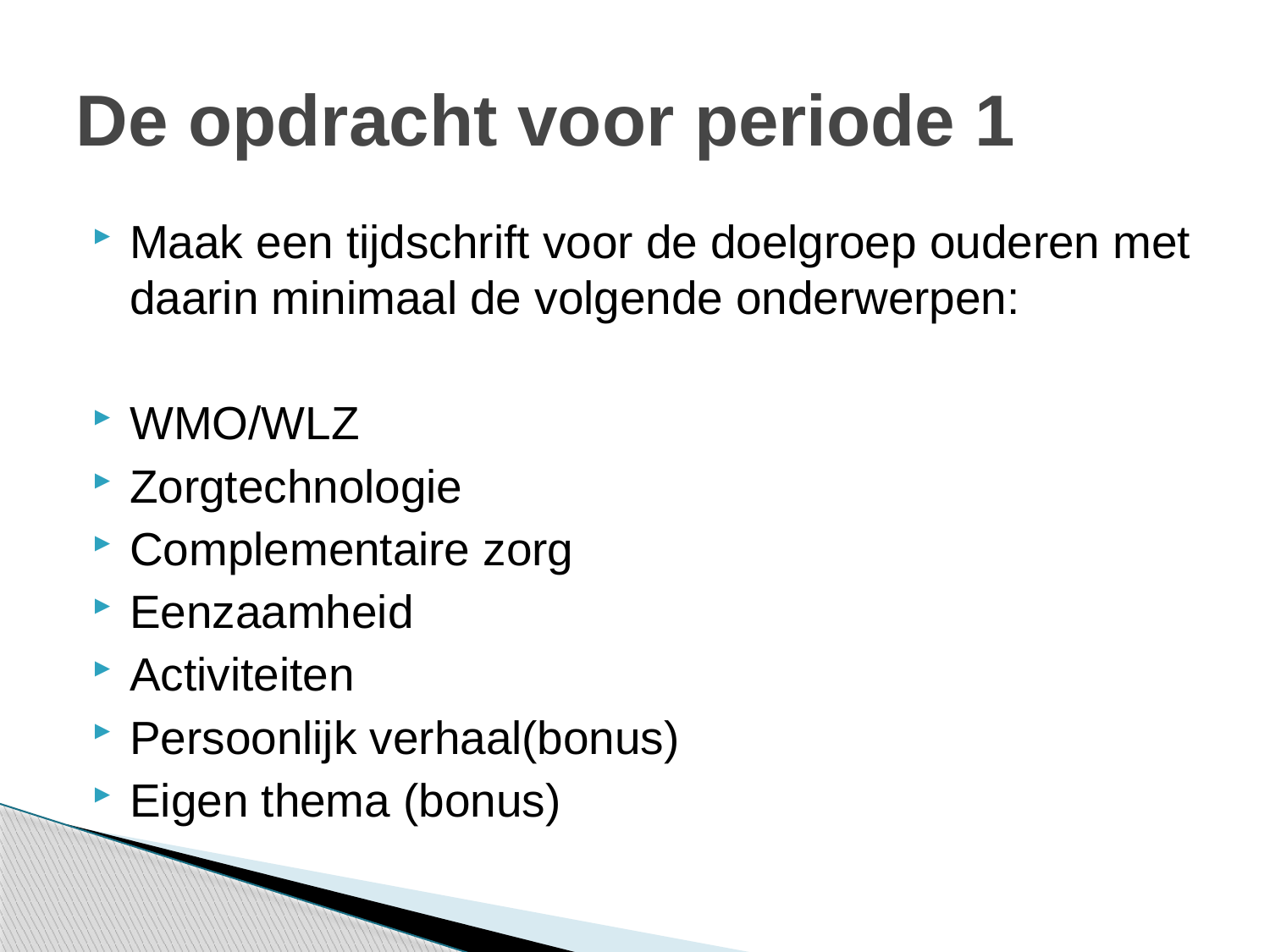

# De opdracht voor periode 1
Maak een tijdschrift voor de doelgroep ouderen met daarin minimaal de volgende onderwerpen:

WMO/WLZ
Zorgtechnologie
Complementaire zorg
Eenzaamheid
Activiteiten
Persoonlijk verhaal(bonus)
Eigen thema (bonus)